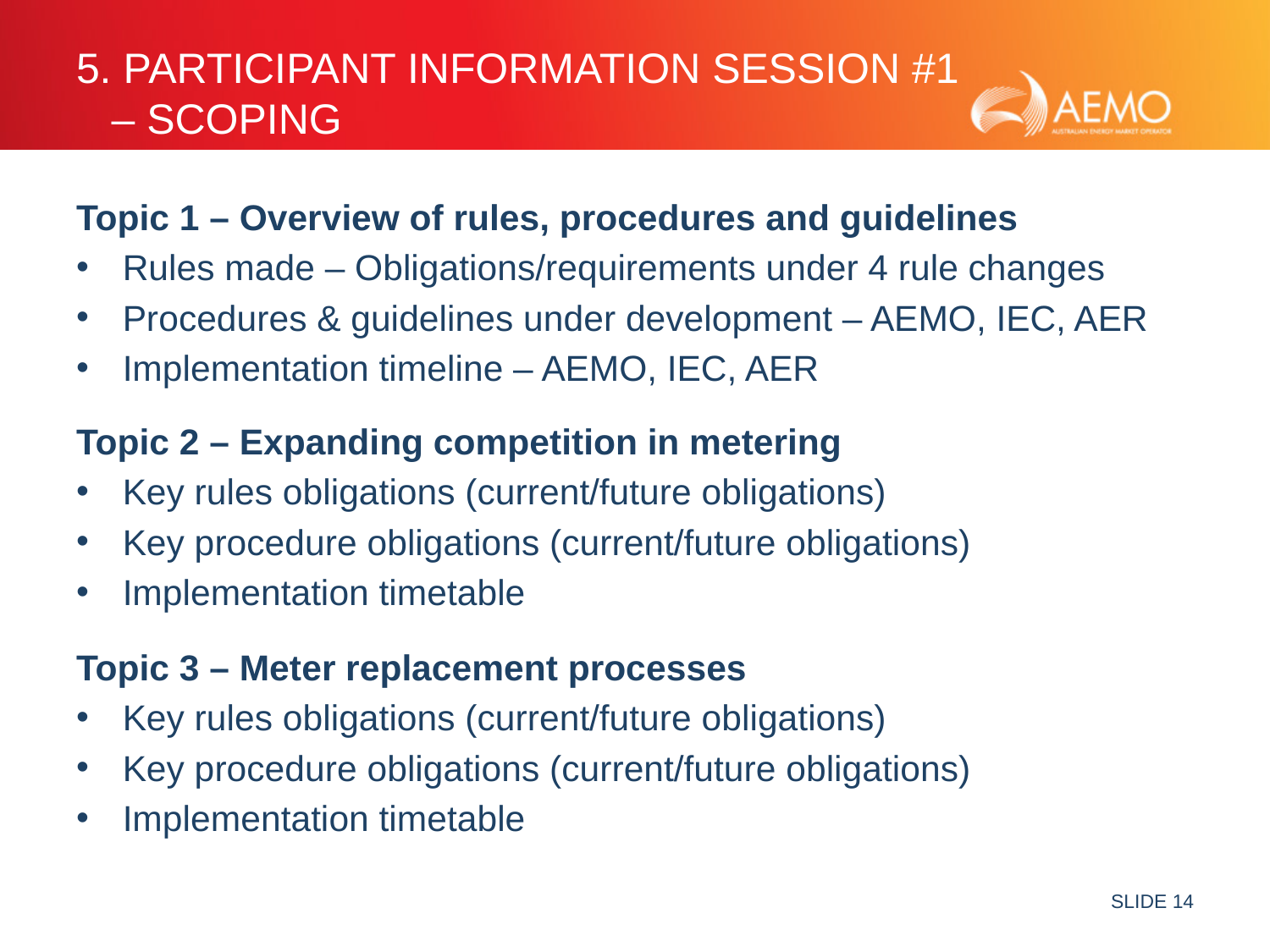

# 5. Participant Information session #1 – scoping
Topic 1 – Overview of rules, procedures and guidelines
Rules made – Obligations/requirements under 4 rule changes
Procedures & guidelines under development – AEMO, IEC, AER
Implementation timeline – AEMO, IEC, AER

Topic 2 – Expanding competition in metering
Key rules obligations (current/future obligations)
Key procedure obligations (current/future obligations)
Implementation timetable

Topic 3 – Meter replacement processes
Key rules obligations (current/future obligations)
Key procedure obligations (current/future obligations)
Implementation timetable